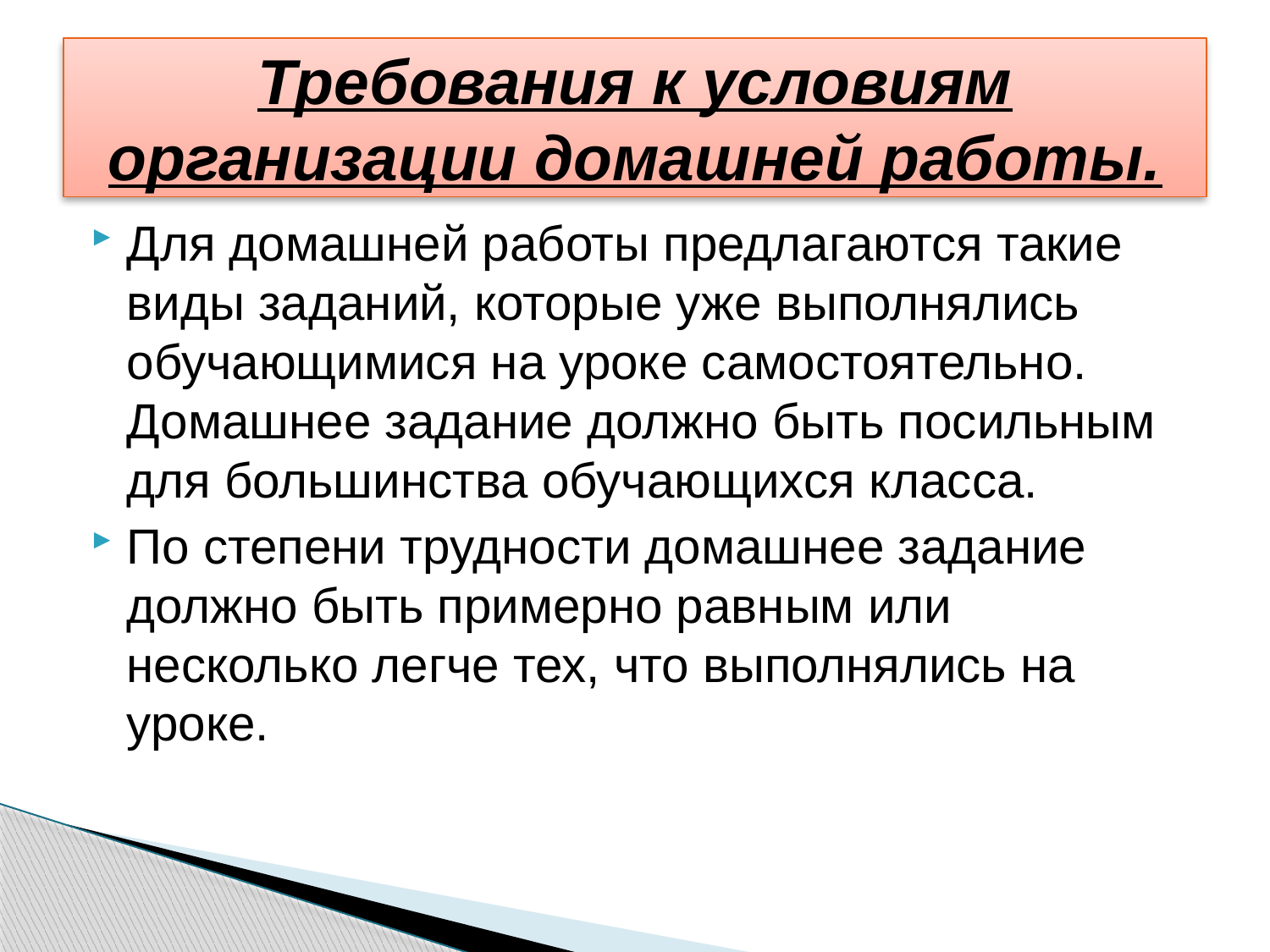

# Требования к условиям организации домашней работы.
Для домашней работы предлагаются такие виды заданий, которые уже выполнялись обучающимися на уроке самостоятельно. Домашнее задание должно быть посильным для большинства обучающихся класса.
По степени трудности домашнее задание должно быть примерно равным или несколько легче тех, что выполнялись на уроке.